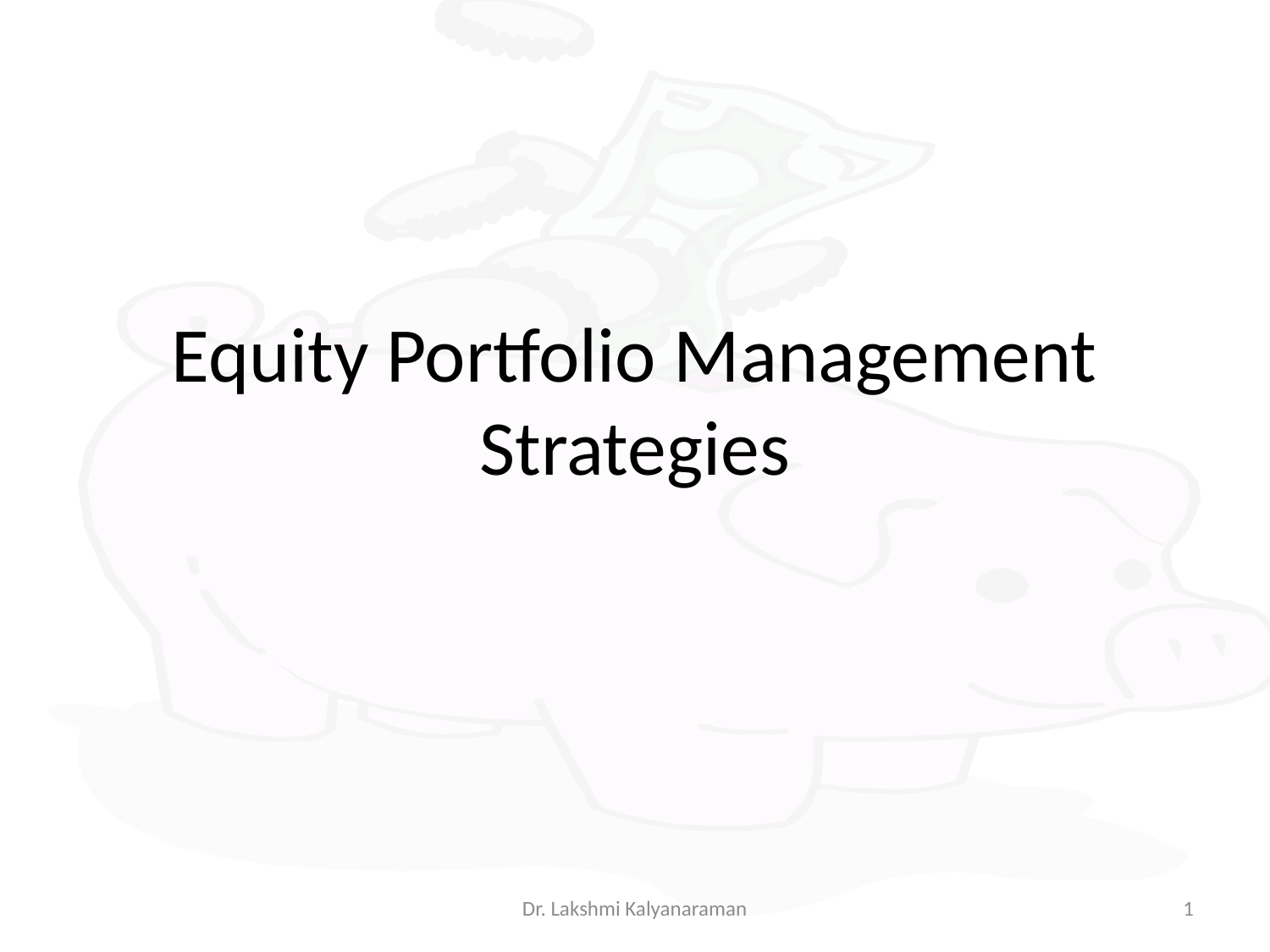

# Equity Portfolio Management Strategies
Dr. Lakshmi Kalyanaraman
1